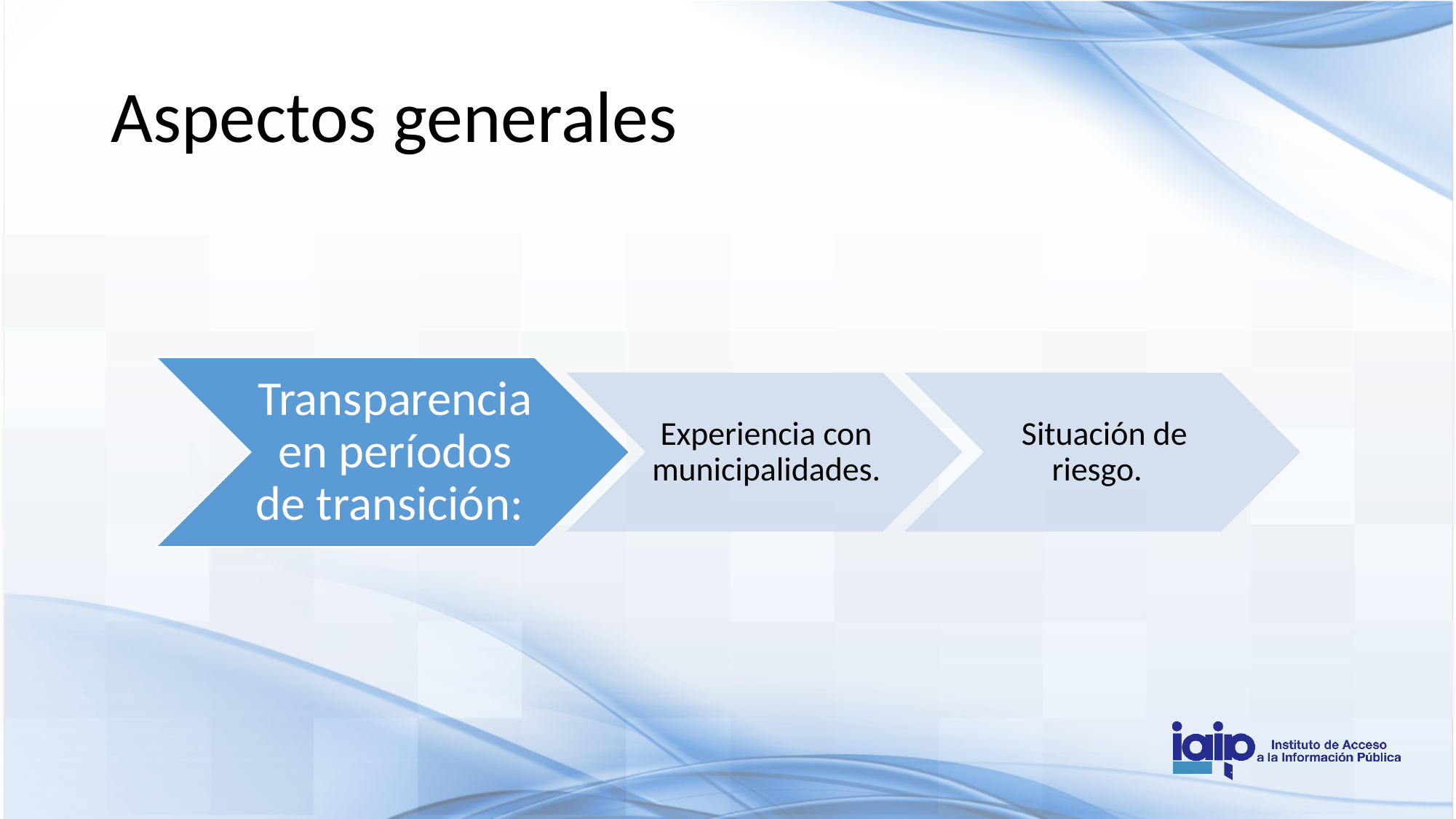

Aspectos generales
Transparencia en períodos de transición:
Experiencia con municipalidades.
Situación de riesgo.